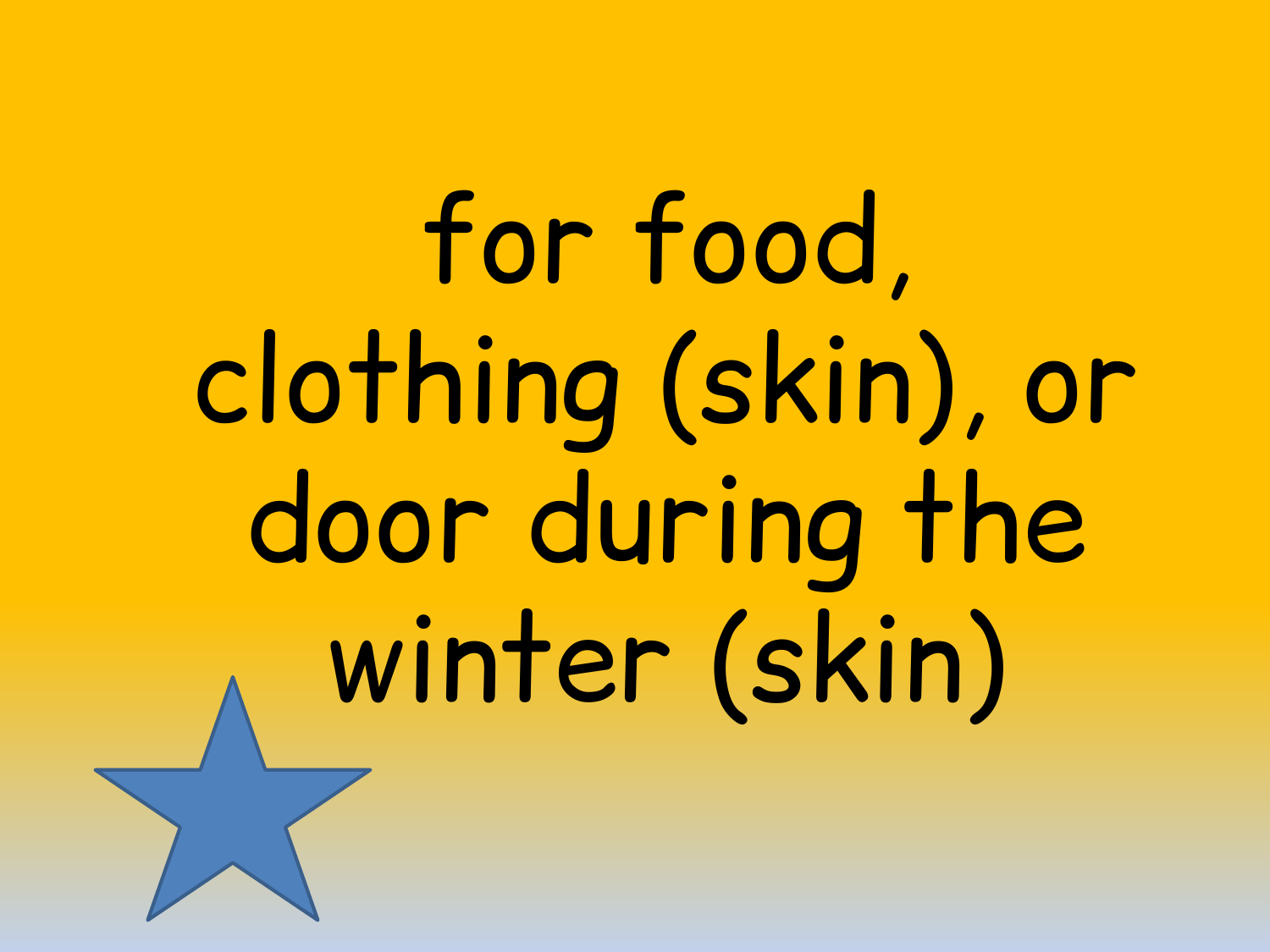

for food,
clothing (skin), or door during the winter (skin)